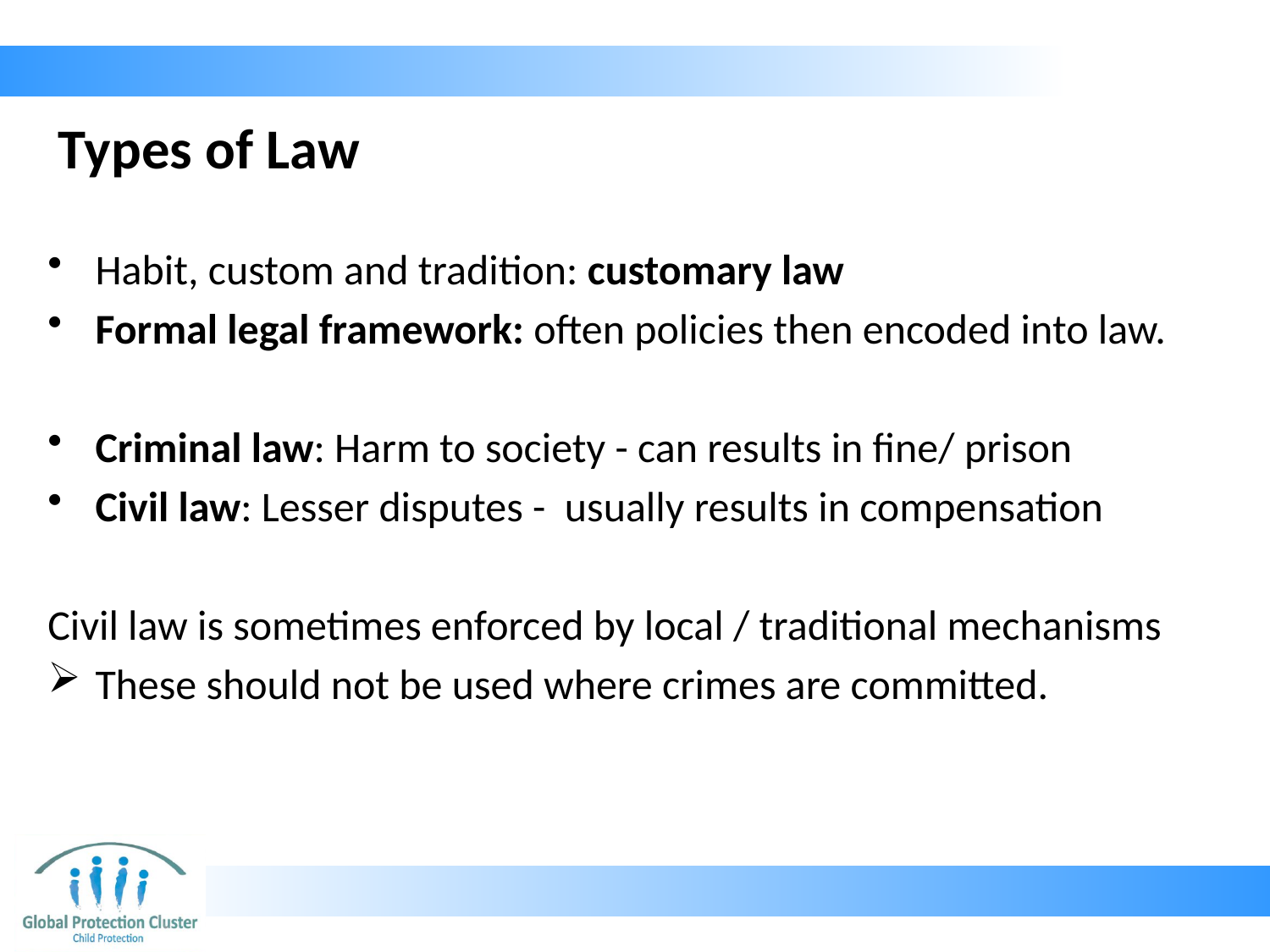

# Types of Law
Habit, custom and tradition: customary law
Formal legal framework: often policies then encoded into law.

Criminal law: Harm to society - can results in fine/ prison
Civil law: Lesser disputes -  usually results in compensation

Civil law is sometimes enforced by local / traditional mechanisms
These should not be used where crimes are committed.